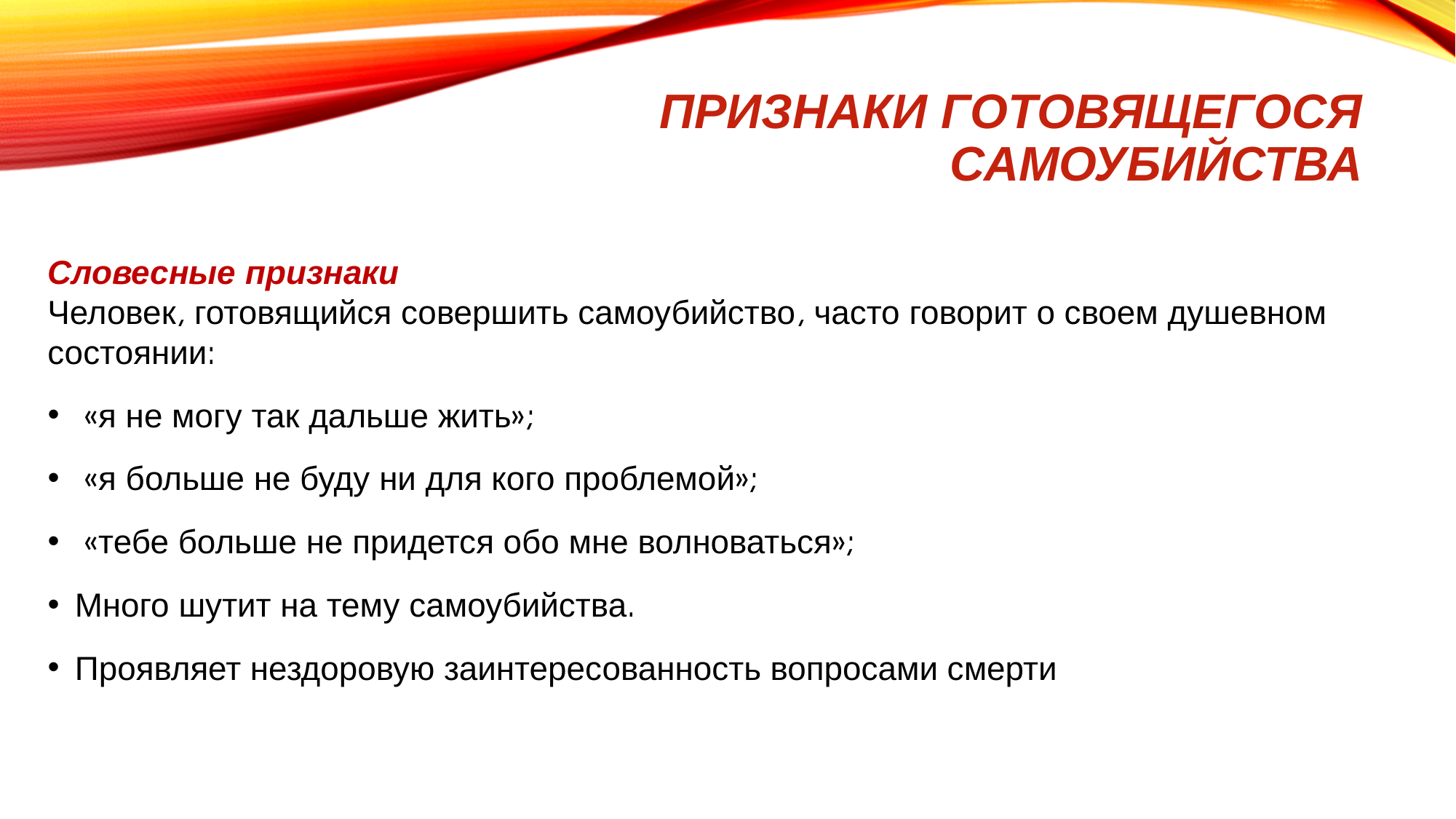

Признаки готовящегося самоубийства
Словесные признаки
Человек, готовящийся совершить самоубийство, часто говорит о своем душевном состоянии:
 «я не могу так дальше жить»;
 «я больше не буду ни для кого проблемой»;
 «тебе больше не придется обо мне волноваться»;
Много шутит на тему самоубийства.
Проявляет нездоровую заинтересованность вопросами смерти